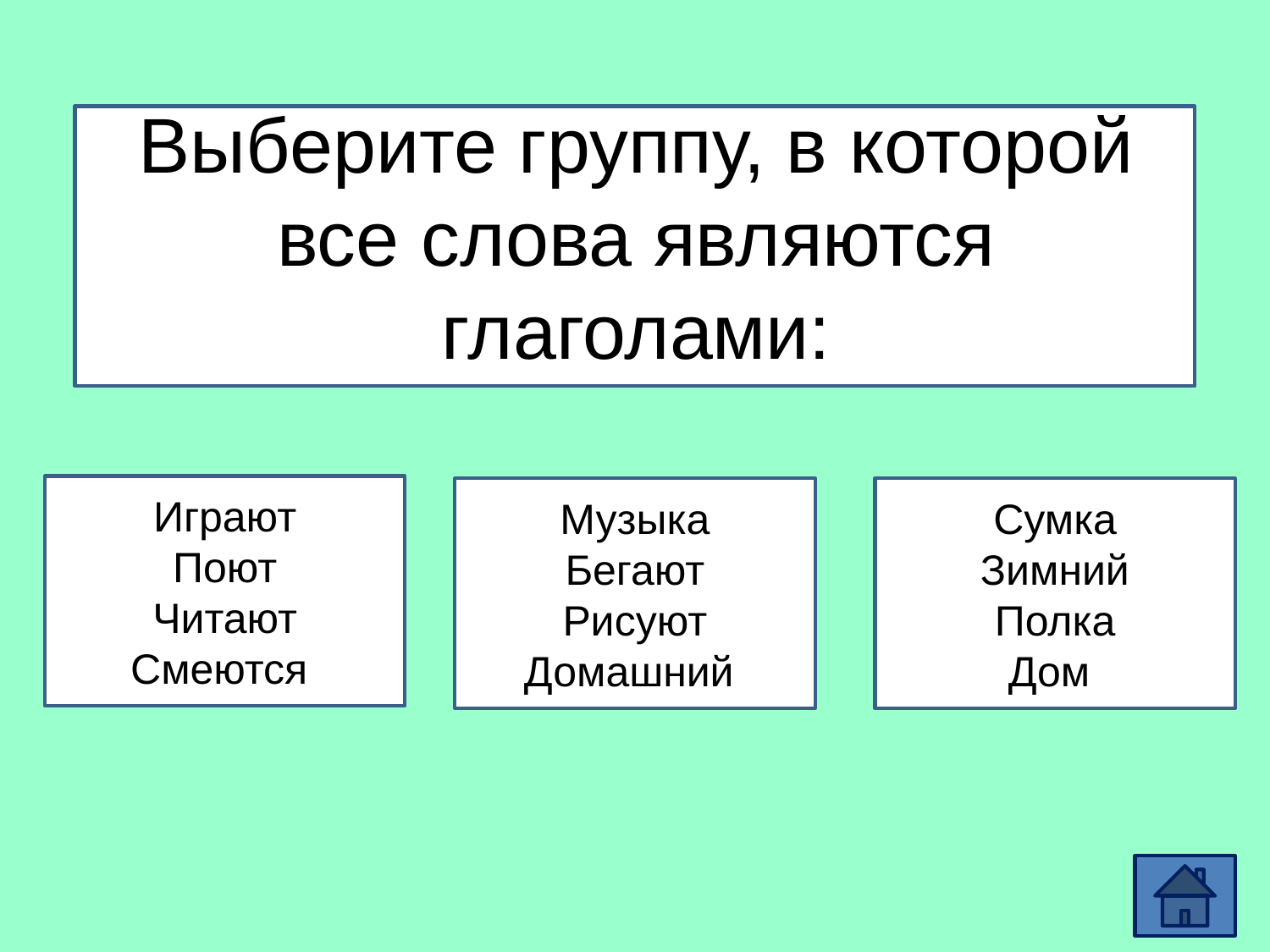

# Выберите группу, в которой все слова являются глаголами:
Играют
Поют
Читают
Смеются
Музыка
Бегают
Рисуют
Домашний
Сумка
Зимний
Полка
Дом